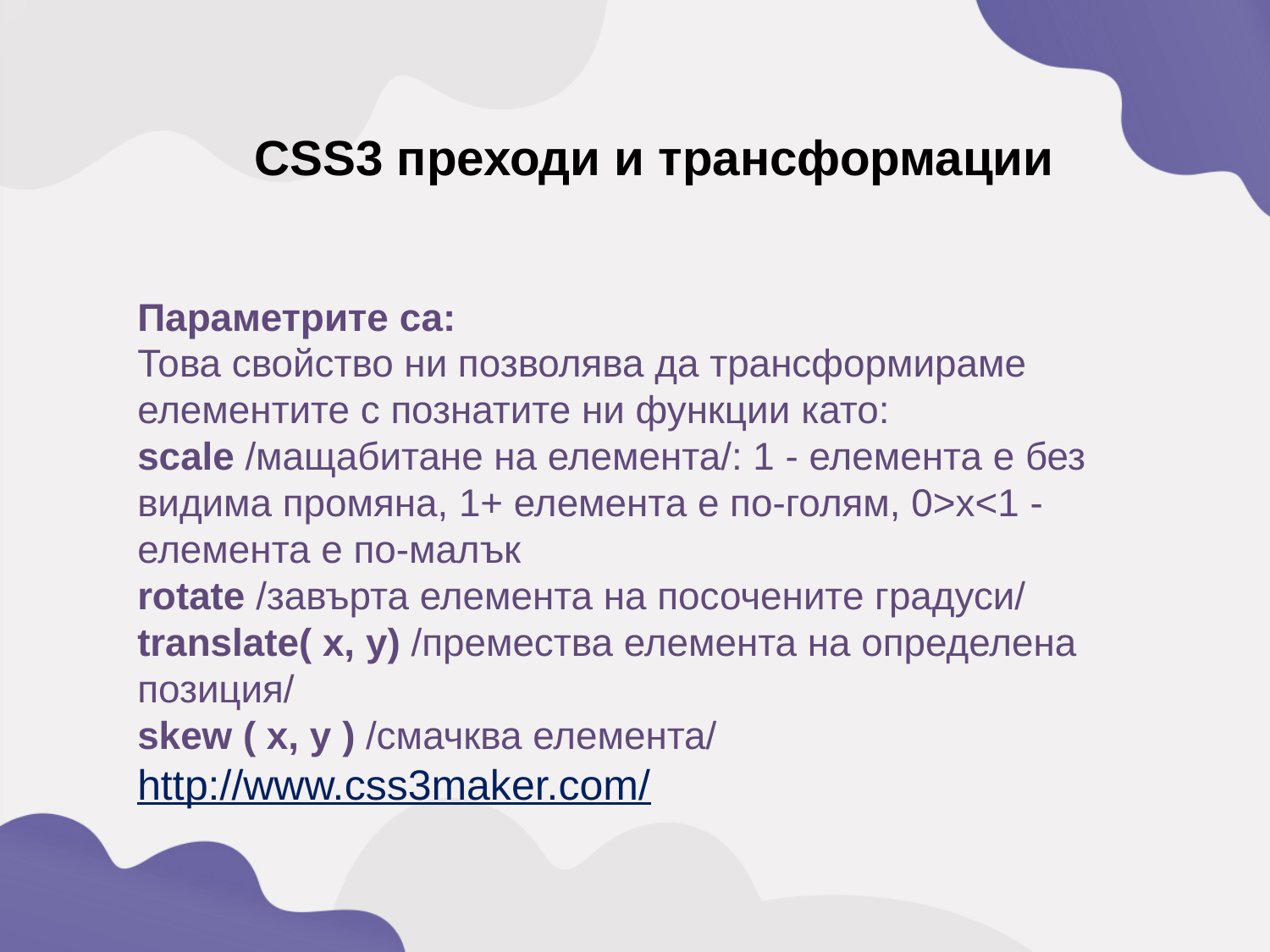

CSS3 преходи и трансформации
	Параметрите са:
Това свойство ни позволява да трансформираме елементите с познатите ни функции като:
	scale /мащабитане на елемента/: 1 - елемента е без видима промяна, 1+ елемента е по-голям, 0>x<1 - елемента е по-малък
	rotate /завърта елемента на посочените градуси/
	translate( x, y) /премества елемента на определена позиция/
	skew ( x, y ) /смачква елемента/
	http://www.css3maker.com/